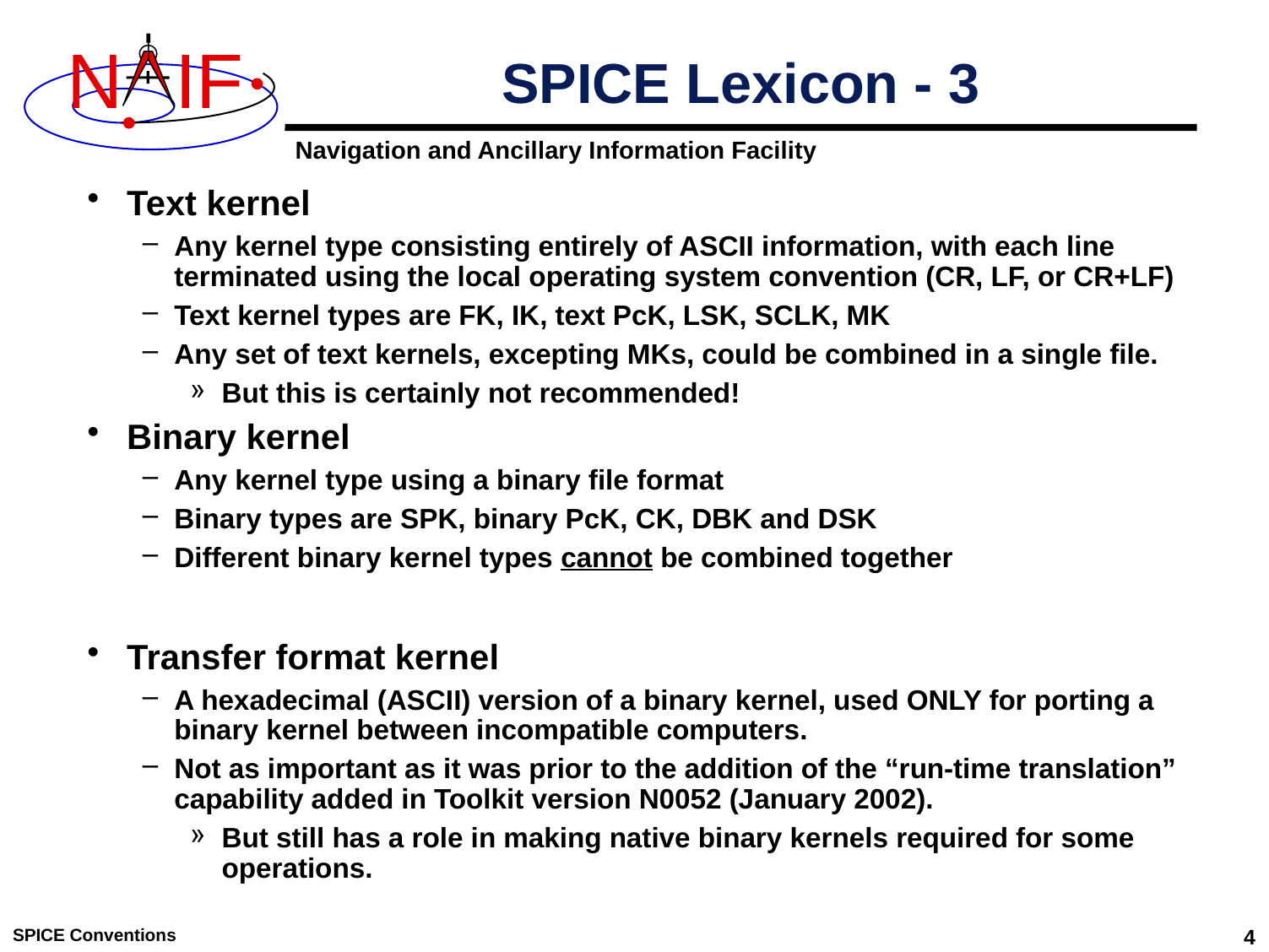

# SPICE Lexicon - 3
Text kernel
Any kernel type consisting entirely of ASCII information, with each line terminated using the local operating system convention (CR, LF, or CR+LF)
Text kernel types are FK, IK, text PcK, LSK, SCLK, MK
Any set of text kernels, excepting MKs, could be combined in a single file.
But this is certainly not recommended!
Binary kernel
Any kernel type using a binary file format
Binary types are SPK, binary PcK, CK, DBK and DSK
Different binary kernel types cannot be combined together

Transfer format kernel
A hexadecimal (ASCII) version of a binary kernel, used ONLY for porting a binary kernel between incompatible computers.
Not as important as it was prior to the addition of the “run-time translation” capability added in Toolkit version N0052 (January 2002).
But still has a role in making native binary kernels required for some operations.
SPICE Conventions
4